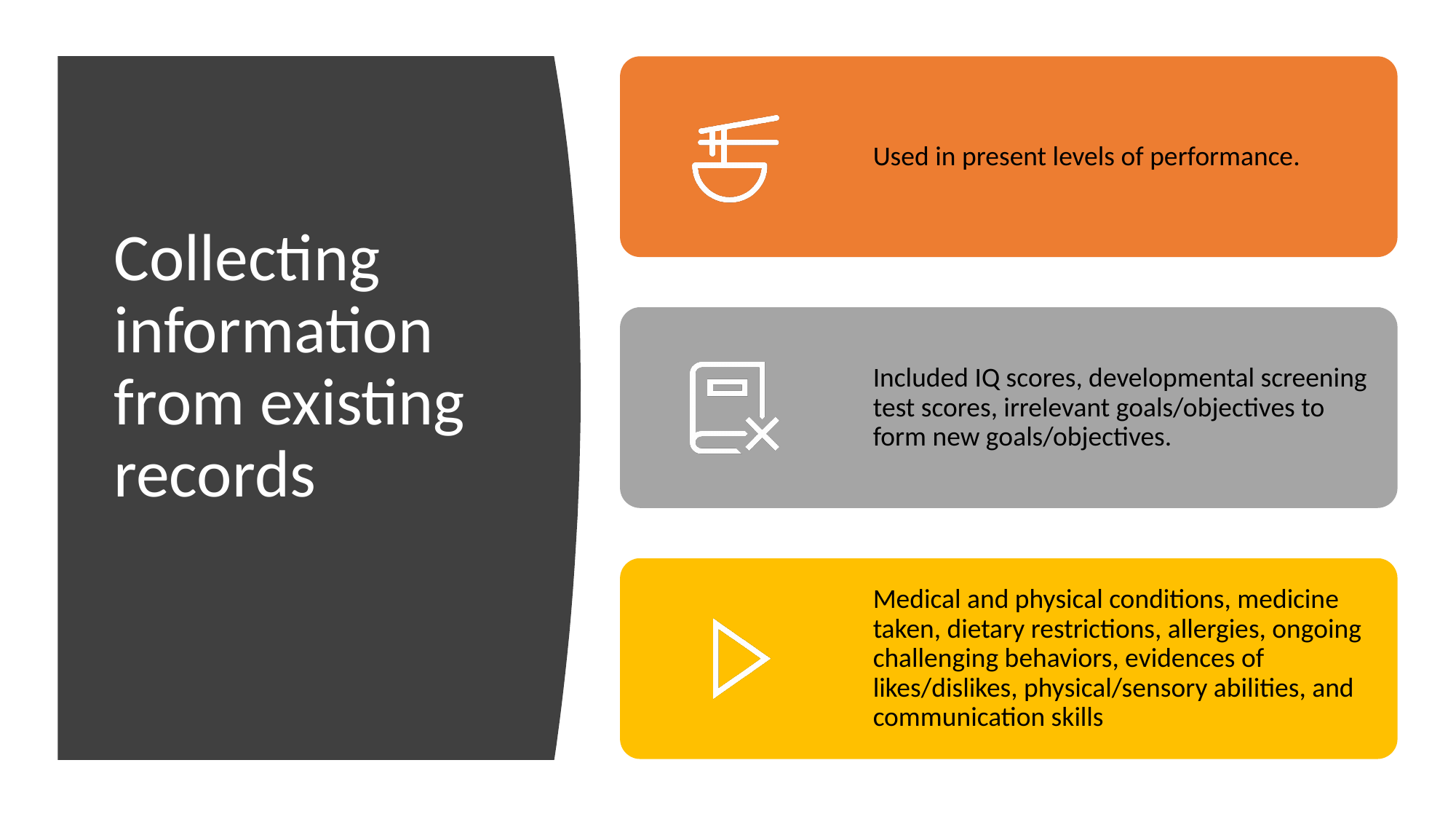

Used in present levels of performance.

Included IQ scores, developmental screening test scores, irrelevant goals/objectives to form new goals/objectives.

Medical and physical conditions, medicine taken, dietary restrictions, allergies, ongoing challenging behaviors, evidences of likes/dislikes, physical/sensory abilities, and communication skills

# Collecting information from existing records